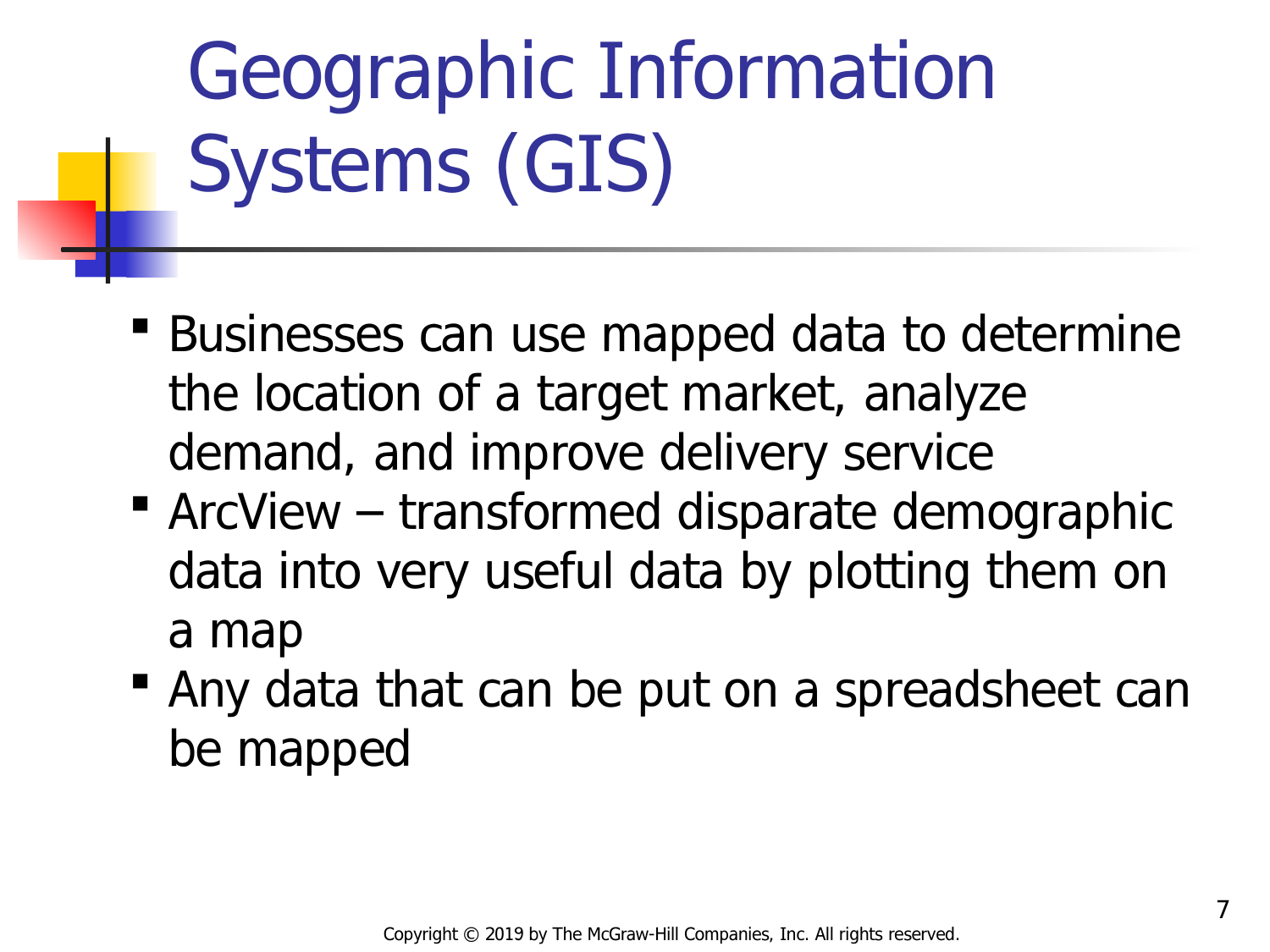

# Geographic Information Systems (GIS)
Businesses can use mapped data to determine the location of a target market, analyze demand, and improve delivery service
ArcView – transformed disparate demographic data into very useful data by plotting them on a map
Any data that can be put on a spreadsheet can be mapped
7
Copyright © 2019 by The McGraw-Hill Companies, Inc. All rights reserved.